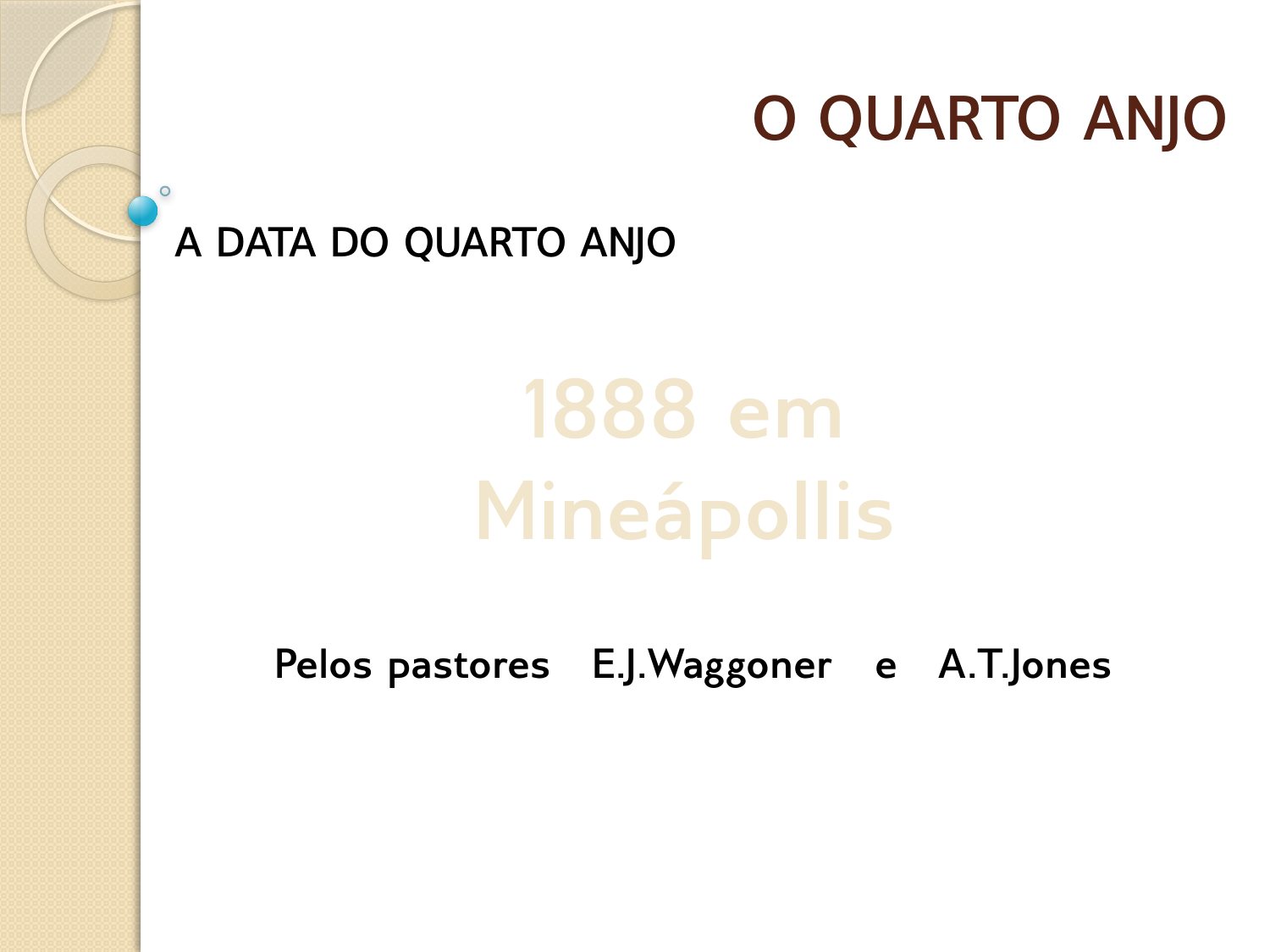

O QUARTO ANJO
A DATA DO QUARTO ANJO
1888 em
Mineápollis
Pelos pastores   E.J.Waggoner   e   A.T.Jones